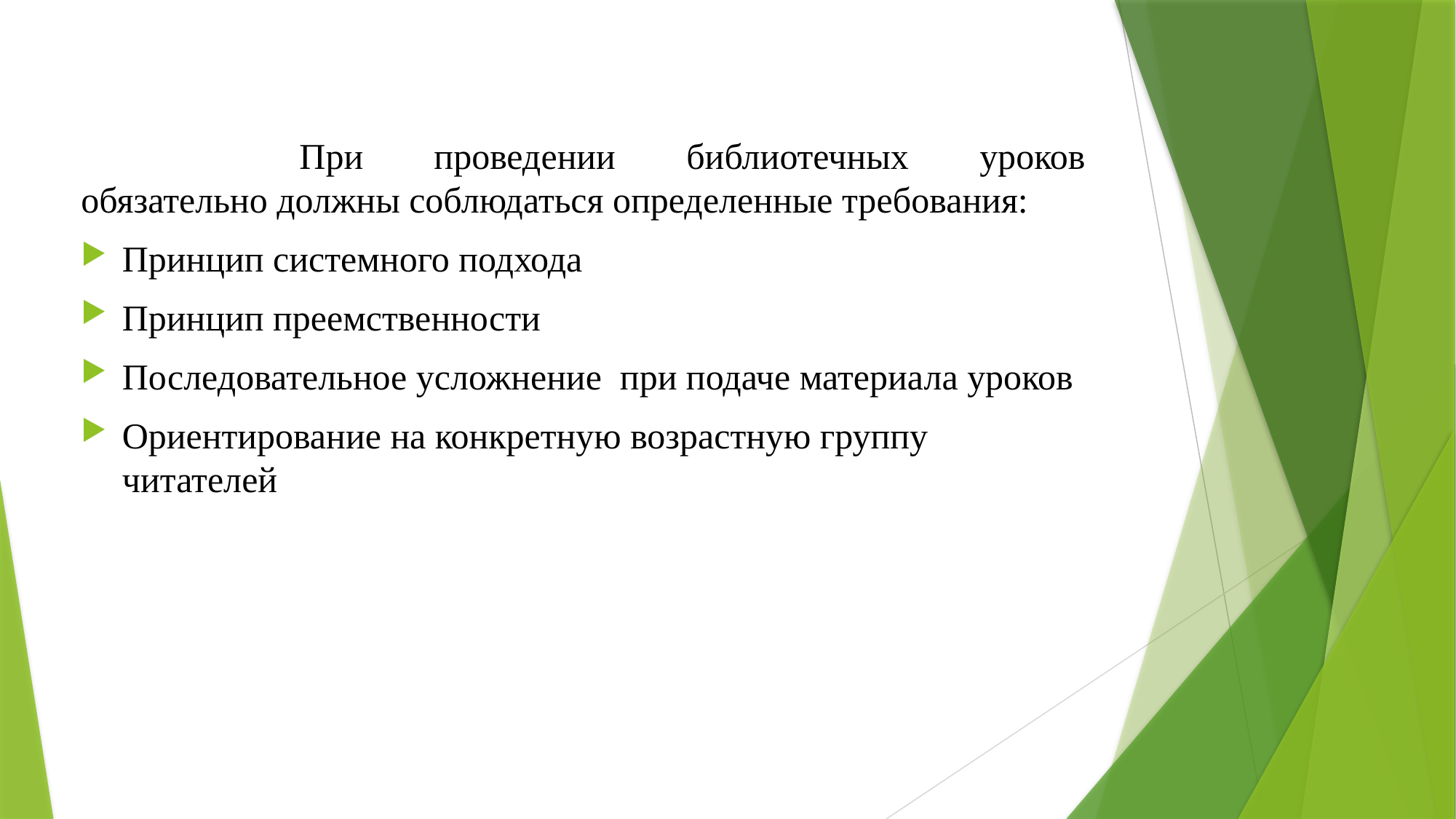

При проведении библиотечных уроков обязательно должны соблюдаться определенные требования:
Принцип системного подхода
Принцип преемственности
Последовательное усложнение  при подаче материала уроков
Ориентирование на конкретную возрастную группу читателей